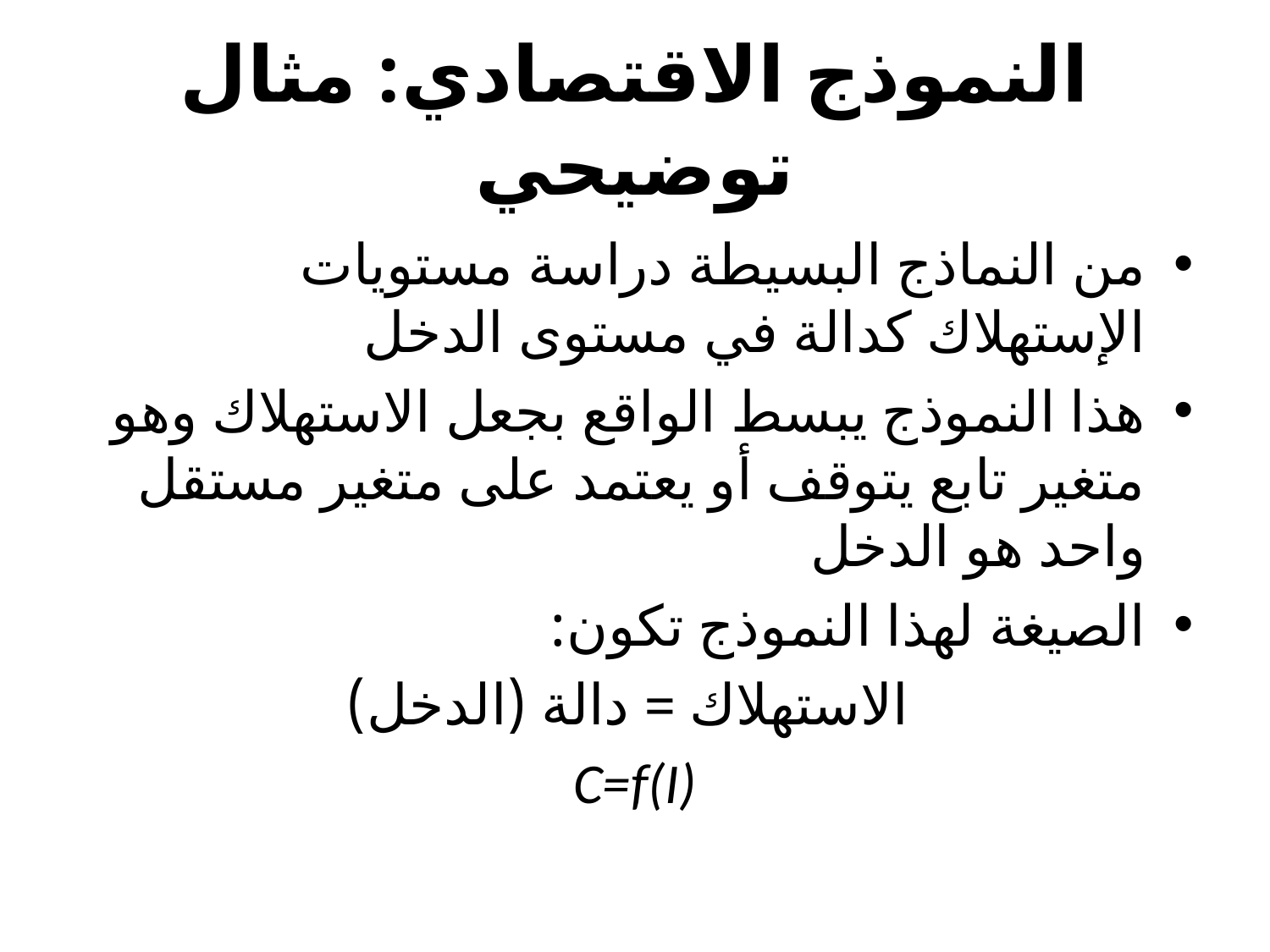

# النموذج الاقتصادي: مثال توضيحي
من النماذج البسيطة دراسة مستويات الإستهلاك كدالة في مستوى الدخل
هذا النموذج يبسط الواقع بجعل الاستهلاك وهو متغير تابع يتوقف أو يعتمد على متغير مستقل واحد هو الدخل
الصيغة لهذا النموذج تكون:
 الاستهلاك = دالة (الدخل)
C=f(I)